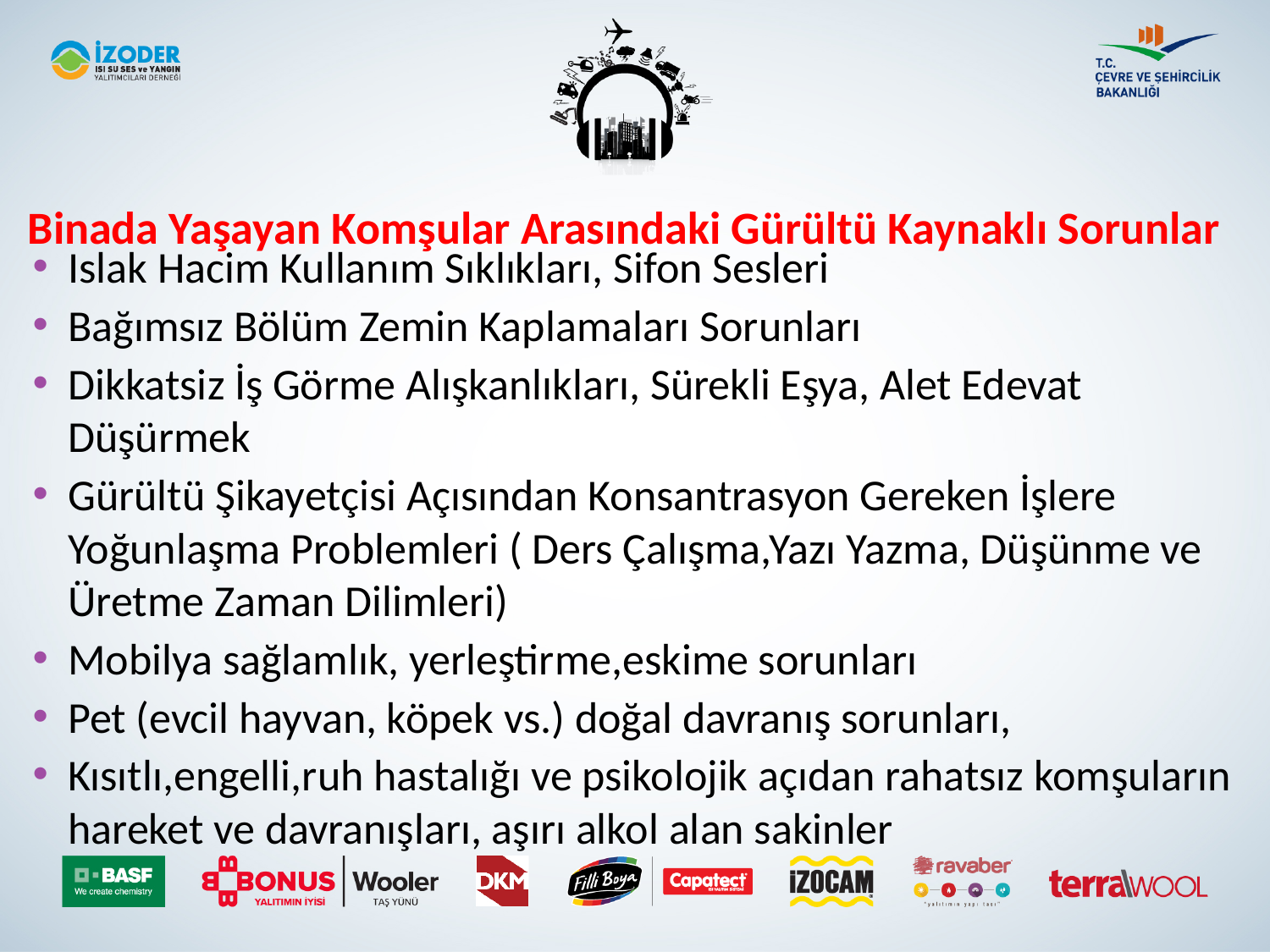

Binada Yaşayan Komşular Arasındaki Gürültü Kaynaklı Sorunlar
Islak Hacim Kullanım Sıklıkları, Sifon Sesleri
Bağımsız Bölüm Zemin Kaplamaları Sorunları
Dikkatsiz İş Görme Alışkanlıkları, Sürekli Eşya, Alet Edevat Düşürmek
Gürültü Şikayetçisi Açısından Konsantrasyon Gereken İşlere Yoğunlaşma Problemleri ( Ders Çalışma,Yazı Yazma, Düşünme ve Üretme Zaman Dilimleri)
Mobilya sağlamlık, yerleştirme,eskime sorunları
Pet (evcil hayvan, köpek vs.) doğal davranış sorunları,
Kısıtlı,engelli,ruh hastalığı ve psikolojik açıdan rahatsız komşuların hareket ve davranışları, aşırı alkol alan sakinler